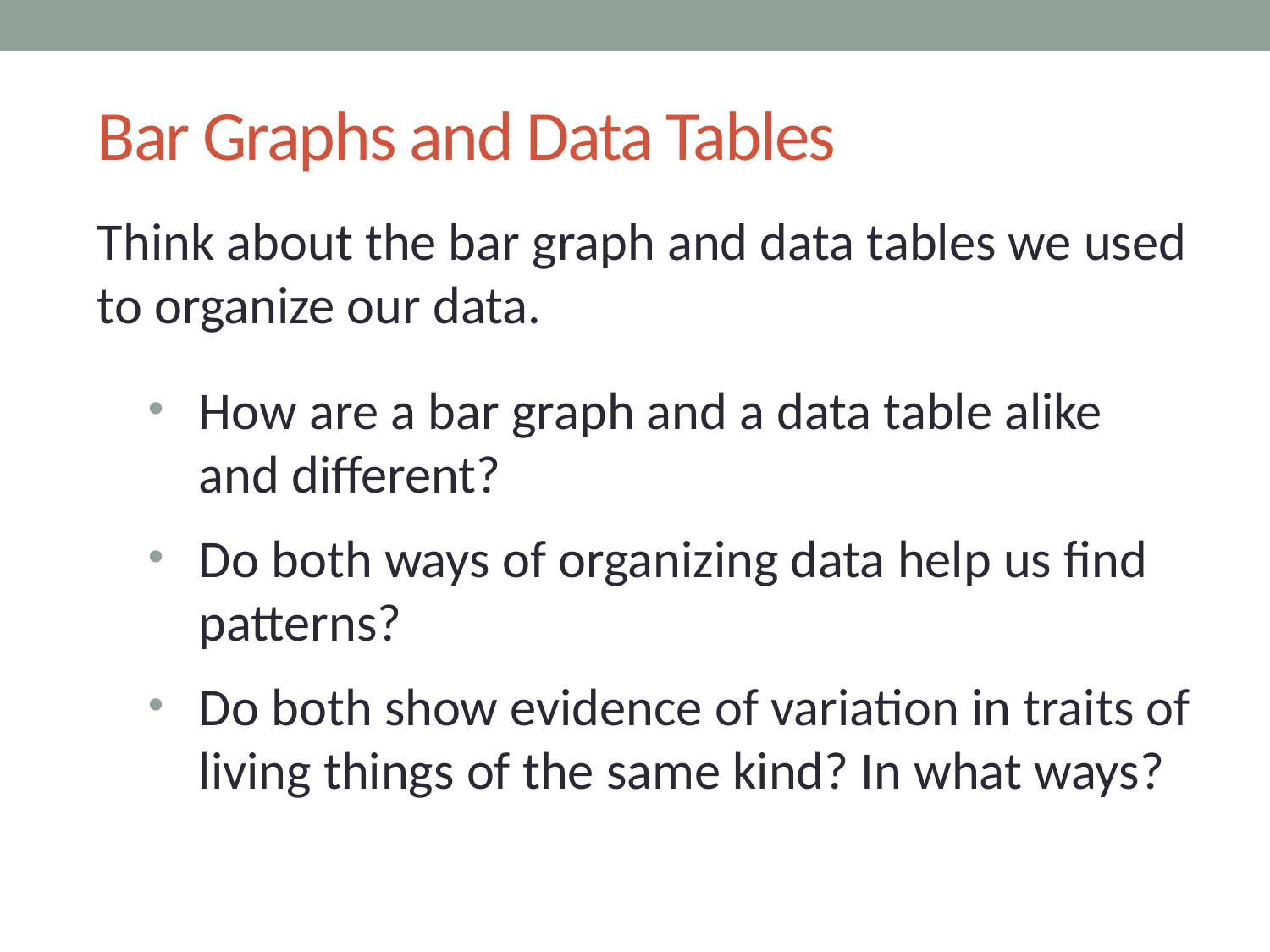

# Bar Graphs and Data Tables
Think about the bar graph and data tables we used to organize our data.
How are a bar graph and a data table alike and different?
Do both ways of organizing data help us find patterns?
Do both show evidence of variation in traits of living things of the same kind? In what ways?